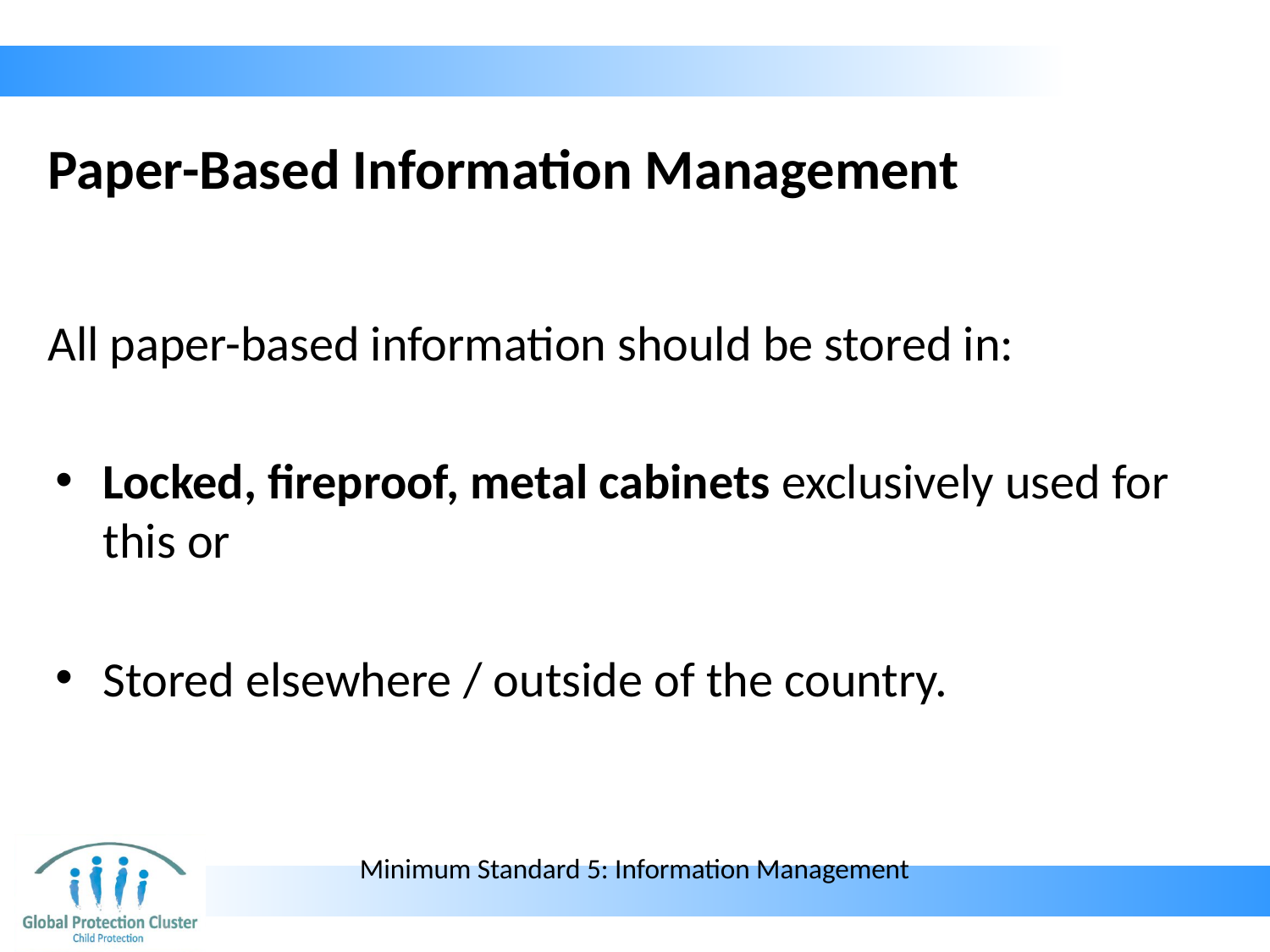

# Paper-Based Information Management

All paper-based information should be stored in:

Locked, fireproof, metal cabinets exclusively used for this or

Stored elsewhere / outside of the country.

Minimum Standard 5: Information Management